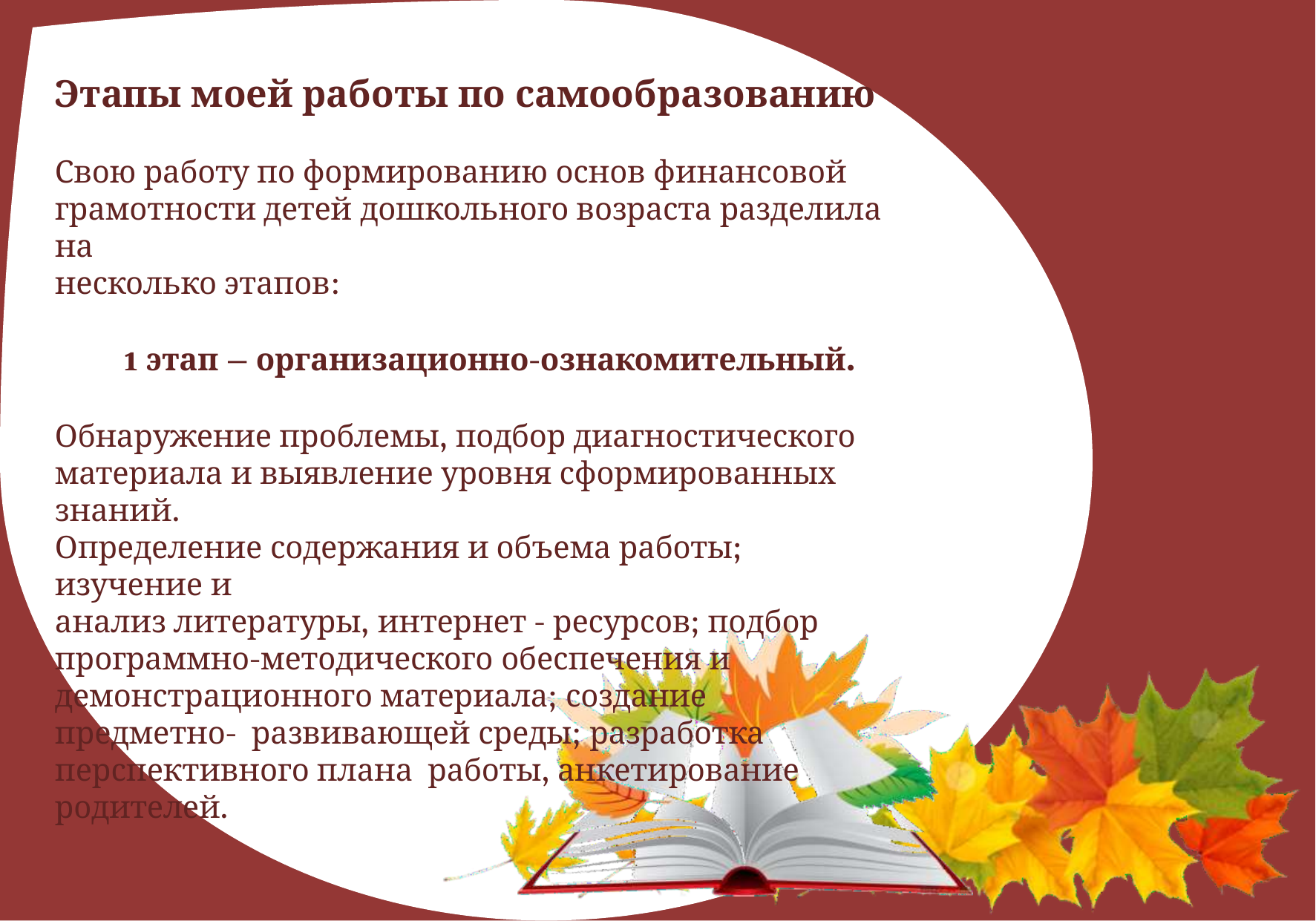

# Этапы моей работы по самообразованию
Свою работу по формированию основ финансовой
грамотности детей дошкольного возраста разделила на
несколько этапов:

1 этап – организационно-ознакомительный.

Обнаружение проблемы, подбор диагностического
материала и выявление уровня сформированных знаний.
Определение содержания и объема работы; изучение и
анализ литературы, интернет - ресурсов; подбор
программно-методического обеспечения и
демонстрационного материала; создание предметно-  развивающей среды; разработка перспективного плана  работы, анкетирование родителей.